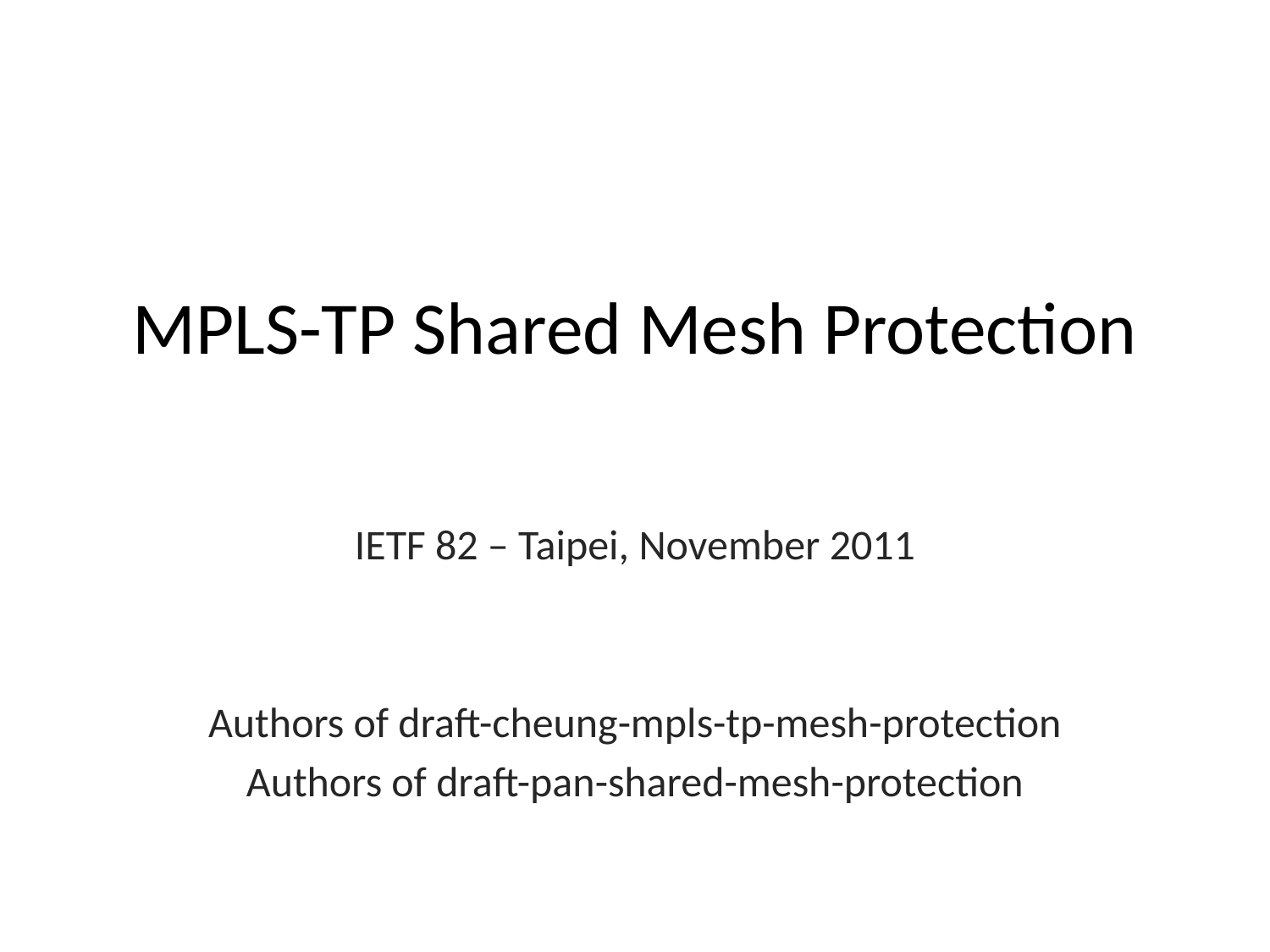

# MPLS-TP Shared Mesh Protection
IETF 82 – Taipei, November 2011

Authors of draft-cheung-mpls-tp-mesh-protection
Authors of draft-pan-shared-mesh-protection